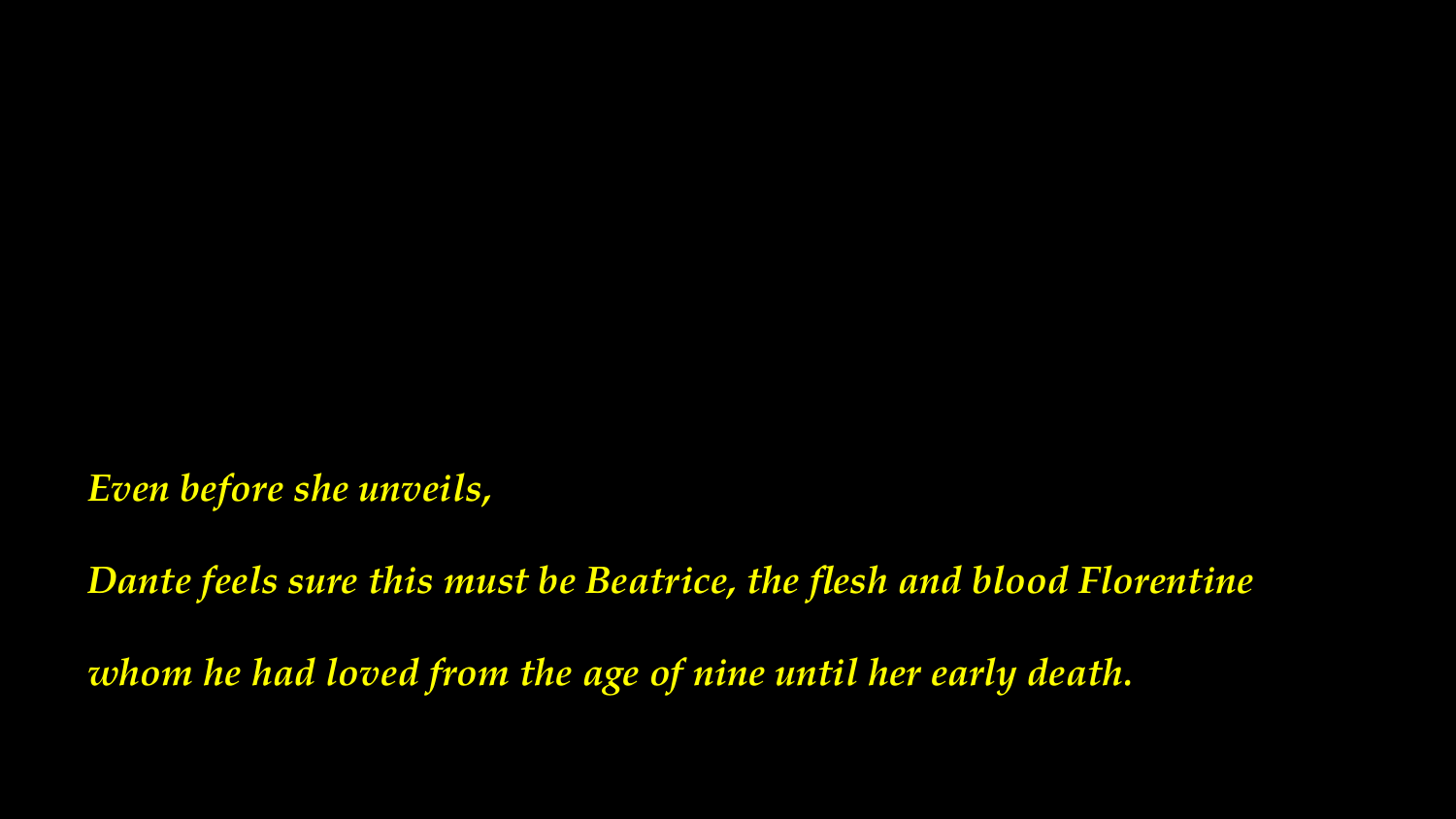

# Even before she unveils, Dante feels sure this must be Beatrice, the flesh and blood Florentine whom he had loved from the age of nine until her early death.